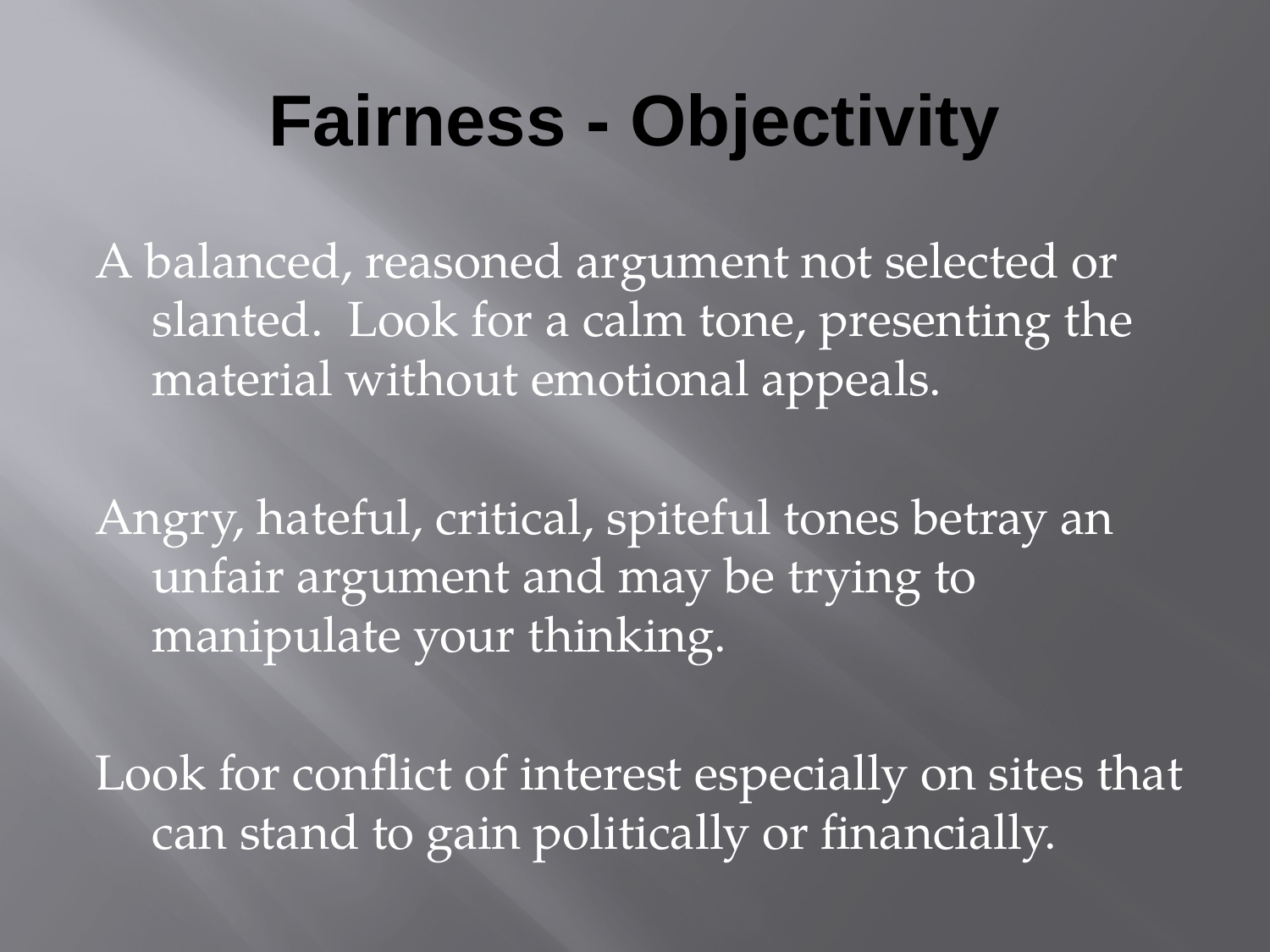

# Fairness - Objectivity
A balanced, reasoned argument not selected or slanted.  Look for a calm tone, presenting the material without emotional appeals.

Angry, hateful, critical, spiteful tones betray an unfair argument and may be trying to manipulate your thinking.

Look for conflict of interest especially on sites that can stand to gain politically or financially.